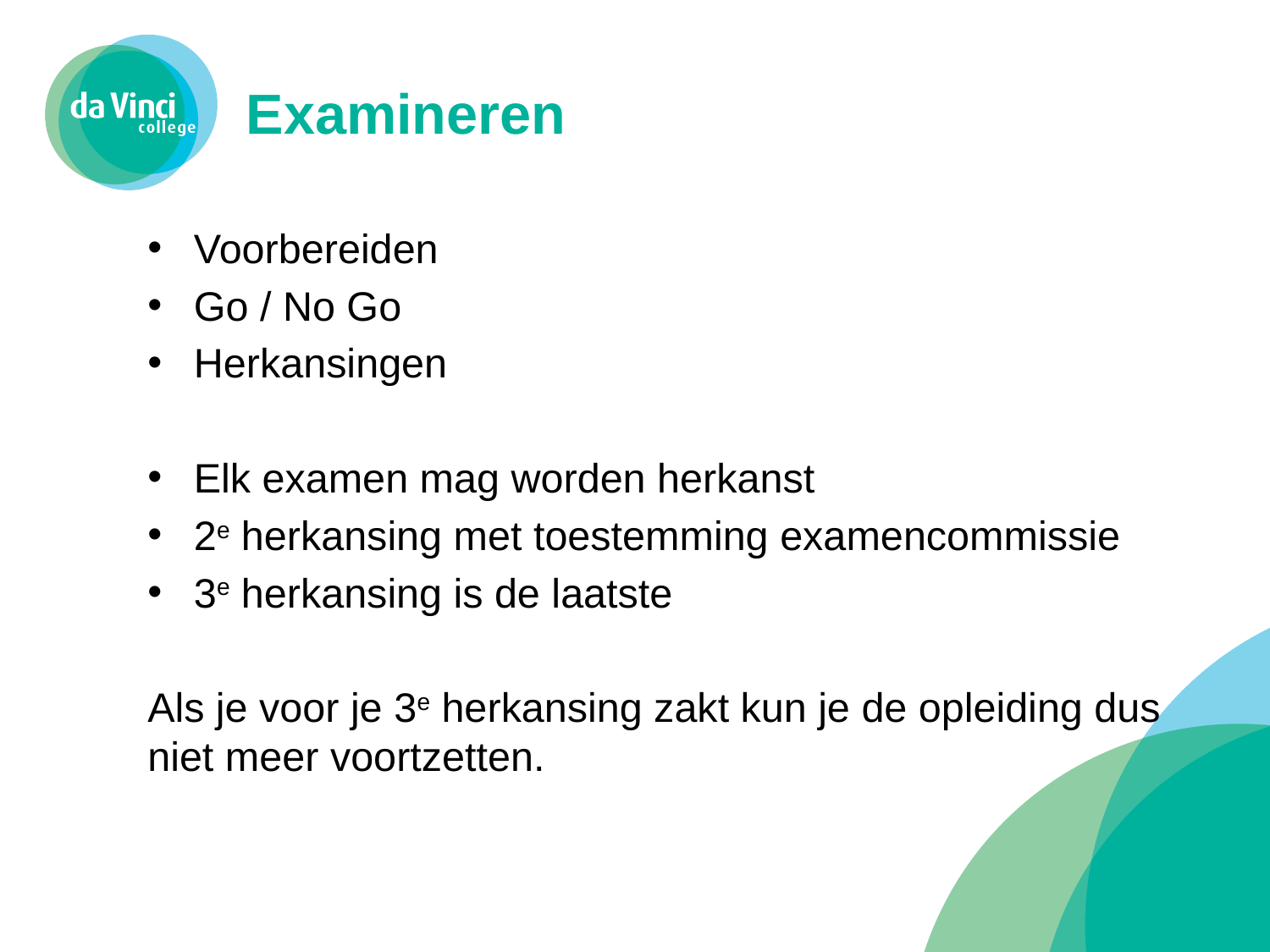

# Examineren
Voorbereiden
Go / No Go
Herkansingen

Elk examen mag worden herkanst
2e herkansing met toestemming examencommissie
3e herkansing is de laatste

Als je voor je 3e herkansing zakt kun je de opleiding dus niet meer voortzetten.